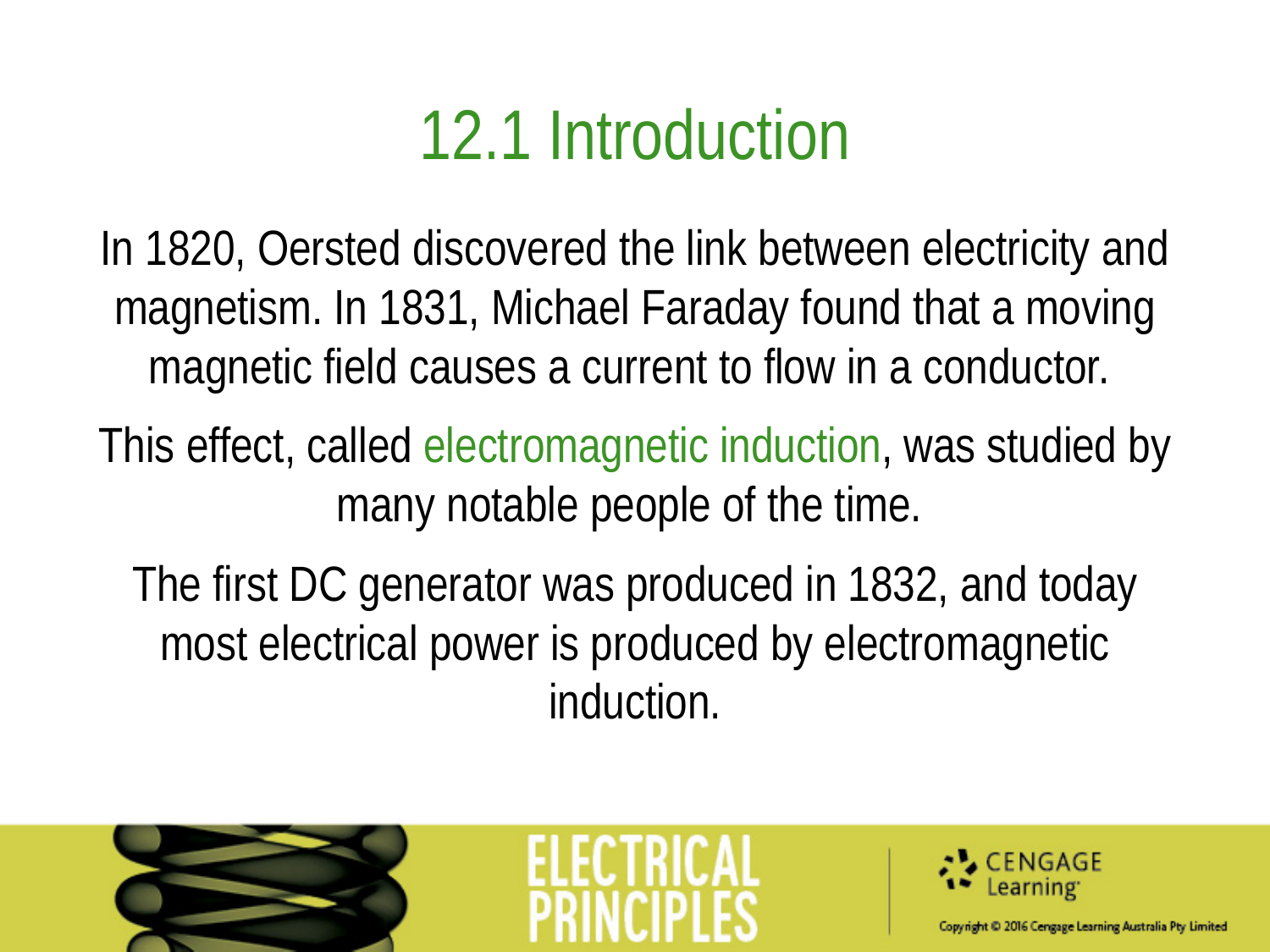

12.1 Introduction
In 1820, Oersted discovered the link between electricity and magnetism. In 1831, Michael Faraday found that a moving magnetic field causes a current to flow in a conductor.
This effect, called electromagnetic induction, was studied by many notable people of the time.
The first DC generator was produced in 1832, and today most electrical power is produced by electromagnetic induction.